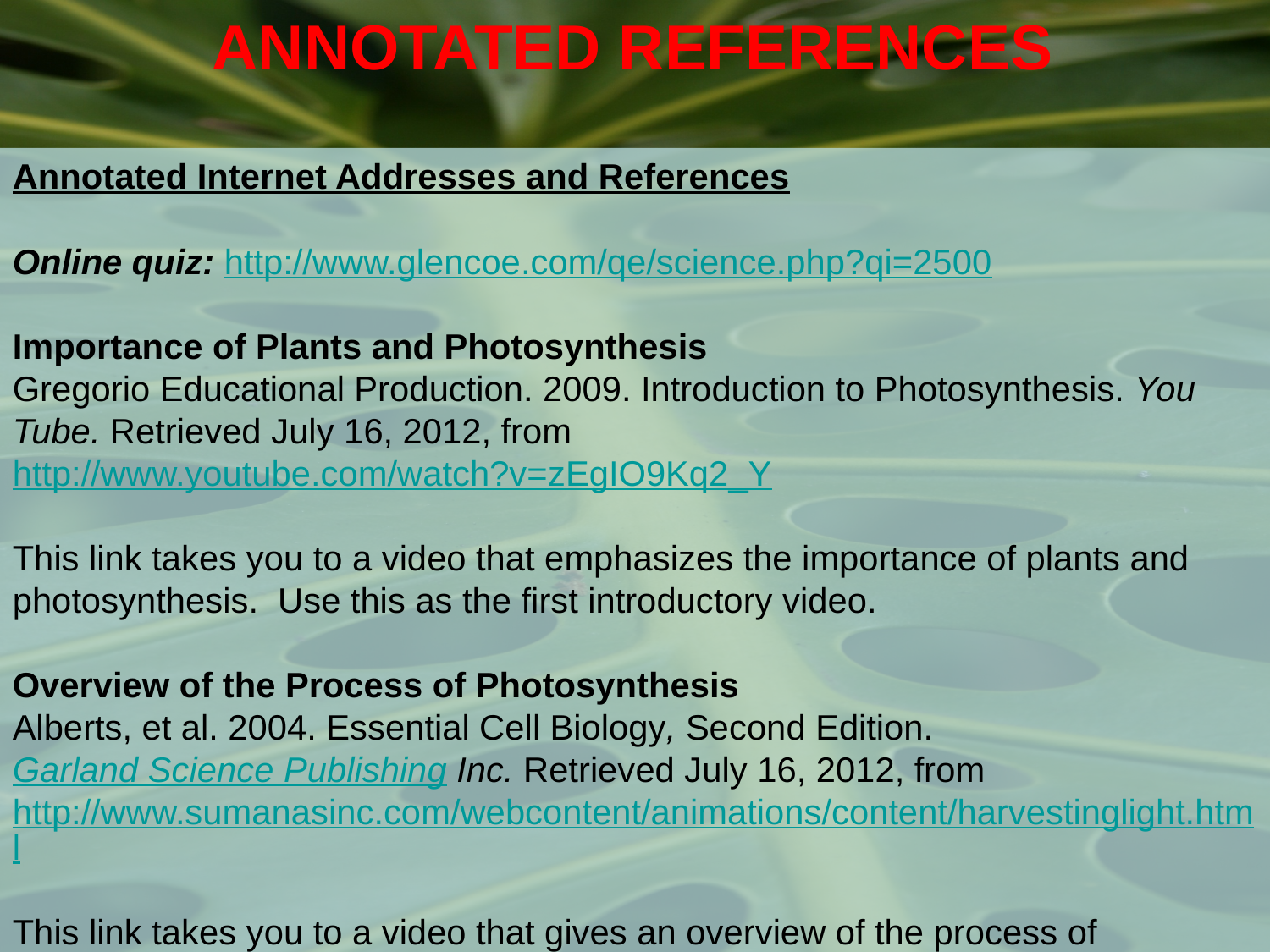

Annotated references
Annotated Internet Addresses and References

Online quiz: http://www.glencoe.com/qe/science.php?qi=2500

Importance of Plants and Photosynthesis
Gregorio Educational Production. 2009. Introduction to Photosynthesis. You Tube. Retrieved July 16, 2012, from http://www.youtube.com/watch?v=zEgIO9Kq2_Y

This link takes you to a video that emphasizes the importance of plants and photosynthesis.  Use this as the first introductory video.

Overview of the Process of Photosynthesis
Alberts, et al. 2004. Essential Cell Biology, Second Edition. Garland Science Publishing Inc. Retrieved July 16, 2012, from
http://www.sumanasinc.com/webcontent/animations/content/harvestinglight.html

This link takes you to a video that gives an overview of the process of photosynthesis.  It is used as the second introductory video to introduce the concept of photosynthesis to students.

KWL Chart
Sarzinski, P. n.d. Planning, Assessing, Evaluation. School of Education: University of Michigan. Retrieved July 16, 2012, from
http://sitemaker.umich.edu/pamsarzynski/planning__assessing__evaluating

There are many resources for KWL charts on google images.  The link above is just one example of a KWL chart taken from google images.  This chart is also attached below for your convenience.

Photosynthesis Gizmo
Explore Learning. 2012. Photosynthesis Lab. Gizmos. Retrieved July 15, 2012, from
http://www.explorelearning.com/index.cfm?method=cResource.dspDetail&ResourceID=395

This link takes you to the online Gizmo Lab on Photosynthesis.

Photosynthesis Game Board Activity
Anselmi, K. 2011. Photosynthesis Board.  The NSTA Learning Centre. Retrieved July 16, 2012, from
http://learningcenter.nsta.org/discuss/default.aspx?tid=6yyVQG5vNMI_E

This link will give a template for the Photosynthesis Game Board activity noted within the Teaching Strategies and Advance Preparation section of this summary.

Deforestation
Global Greenhouse Warming. n.d. Deforestation. Google. Retrieved July 17, 2012, from
http://www.global-greenhouse-warming.com/deforestation.html

Rising Carbon Dioxide is Great for Plants
Wittwer, S. 1992. Rising Carbon Dioxide is Great for Plants. Policy Review. Retrieved, July 16, 2012, from
http://www.geocraft.com/WVFossils/Reference_Docs/CO2_good_for_plants.pdf

This link gives insight into the global warming debate and how it relates to plants and photosynthesis. It introduces the argument over global warming and proposes that even though rising CO2 levels are dangerous for many reasons, they also increase plant productivity.

RAFT Activities
Saskatoon Public Schools. 2004-2009. What is Raft. Instructional Strategies Online. Retrieved July 17, 2012, from
http://olc.spsd.sk.ca/de/pd/instr/strats/raft/

This link explains the RAFT technique.

The Calvin Cycle
Kent, G. 2004. Carbon Fixation in Photosynthesis. Biology 203 Cell Biology Laboratory, Smith Edu. Retrieved July 17, 2012, from
http://www.science.smith.edu/departments/Biology/Bio231/calvin.html

This link provides an interactive video on the Calvin Cycle.  Students can observe the 3 stages of this cycle.

Photosynthesis Leaf Lab (online simulation)
Science Courseware.org. 2005-2008. Leaf Lab. Virtual Courseware Project. Retrieved July 15, 2012, from
http://www.sciencecourseware.com/BLOL/screenshots/leaflab.html

Process of Light Reactions (online simulation)
Kyrk, J. 2012. Light Reactions. Cell Biology Animation. Retrieved July 16, 2012, from
http://www.johnkyrk.com/photosynthesis.html

This link provides a simulation of the light reactions in photosynthesis.  You can also access a simulation of dark reactions from this website.

How Light Affects Photosynthesis
http://www.mhhe.com/biosci/genbio/biolink/j_explorations/ch09expl.htm

In this activity, students can manipulate light and see the effects on photosynthesis.

Lessons, Overviews, Videos and simulations of photosynthesis
Muskopf, S. 2012. Cellular. AP Biology. Retrieved July 16, 2012, from
http://www.biologycorner.com/APbiology/cellular.html

Photosynthesis Diagrams
Wikipedia. 2012. Photosynthesis.  Wikipedia Foundation Inc. Retrieved July 17, 2012, from
http://en.wikipedia.org/wiki/Photosynthesis

Toronto Prep School Biology. 2012.  Plants – Anatomy, Growth and Function. Tangient LLC. Retrieved July 16, 2012, from
http://tpsbiology11student.wikispaces.com/Plants+-+Anatomy,+Growth,+and+Function

Pighin, J. 2003. Capturing the Sun: An explanation in the World of Plant Science. The Science Creative Quarterly. Retrieved July 16, 2012, from
http://www.scq.ubc.ca/capturing-the-sun-an-exploration-into-the-world-of-plant-science/

All diagrams, aside from the photosynthesis summary, were found using Google images.

Annotated References

Carter-Edwards, Trent et al. 2011. Biology 12. Canada: Mc Graw-Hill Ryerson Limited.

This textbook is a great source of background information for the process of photosynthesis.